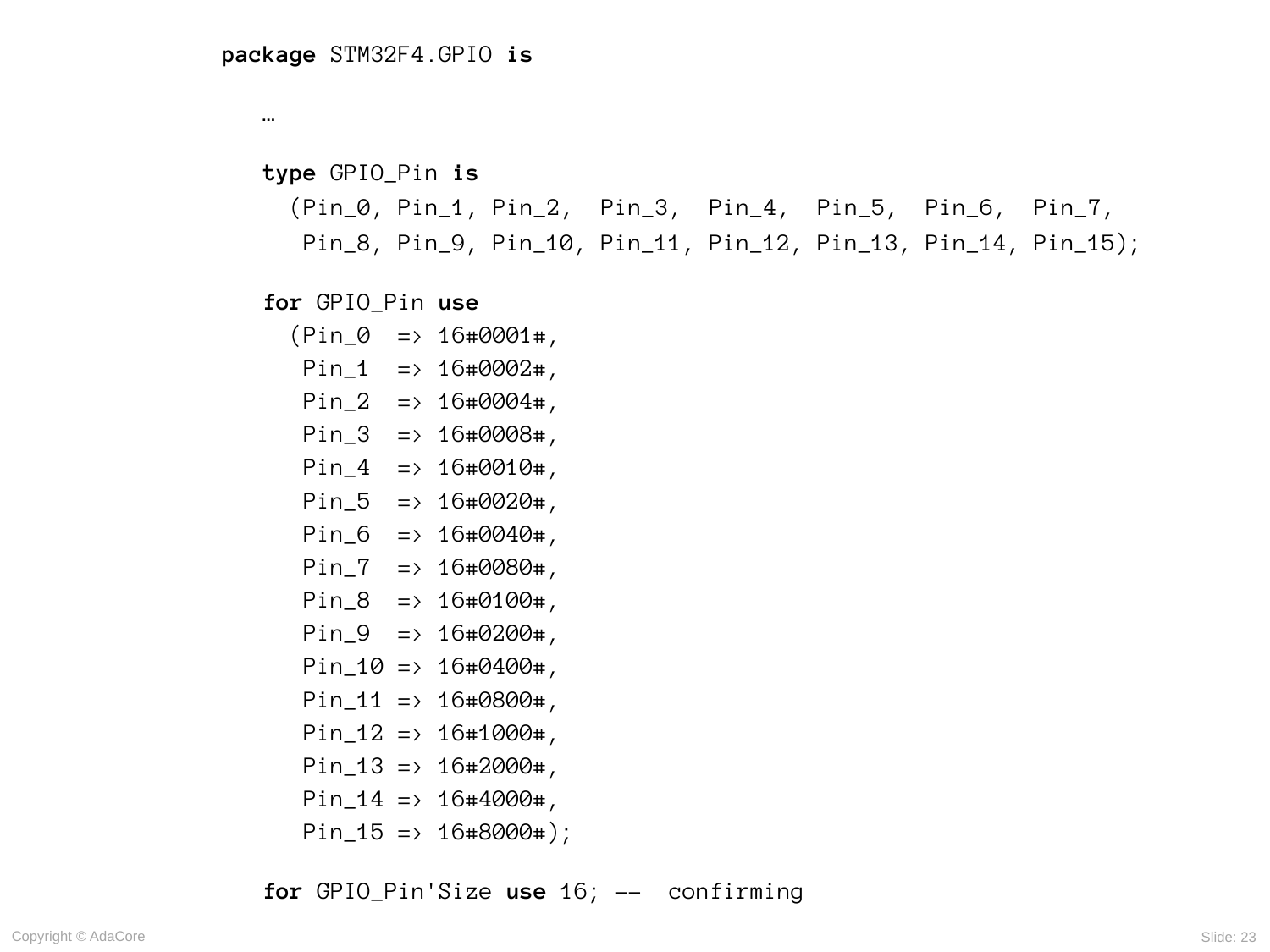

package STM32F4.GPIO is

   …

   type GPIO_Pin is
     (Pin_0, Pin_1, Pin_2,  Pin_3,  Pin_4,  Pin_5,  Pin_6,  Pin_7,
      Pin_8, Pin_9, Pin_10, Pin_11, Pin_12, Pin_13, Pin_14, Pin_15);

   for GPIO_Pin use
     (Pin_0  => 16#0001#,
      Pin_1  => 16#0002#,
      Pin_2  => 16#0004#,
      Pin_3  => 16#0008#,
      Pin_4  => 16#0010#,
      Pin_5  => 16#0020#,
      Pin_6  => 16#0040#,
      Pin_7  => 16#0080#,
      Pin_8  => 16#0100#,
      Pin_9  => 16#0200#,
      Pin_10 => 16#0400#,
      Pin_11 => 16#0800#,
      Pin_12 => 16#1000#,
      Pin_13 => 16#2000#,
      Pin_14 => 16#4000#,
      Pin_15 => 16#8000#);

   for GPIO_Pin'Size use 16; --  confirming